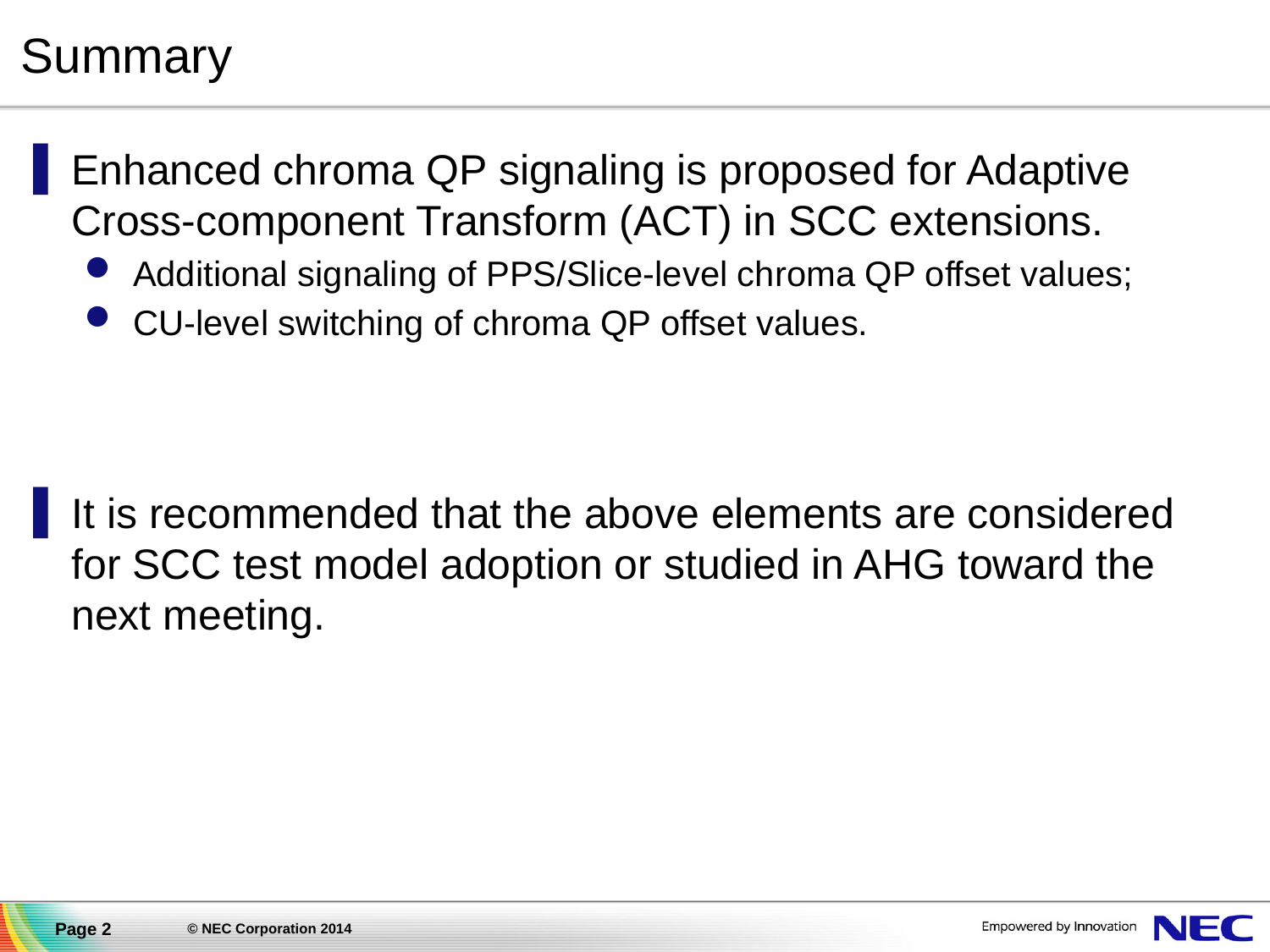

# Summary
Enhanced chroma QP signaling is proposed for Adaptive Cross-component Transform (ACT) in SCC extensions.
Additional signaling of PPS/Slice-level chroma QP offset values;
CU-level switching of chroma QP offset values.

It is recommended that the above elements are considered for SCC test model adoption or studied in AHG toward the next meeting.